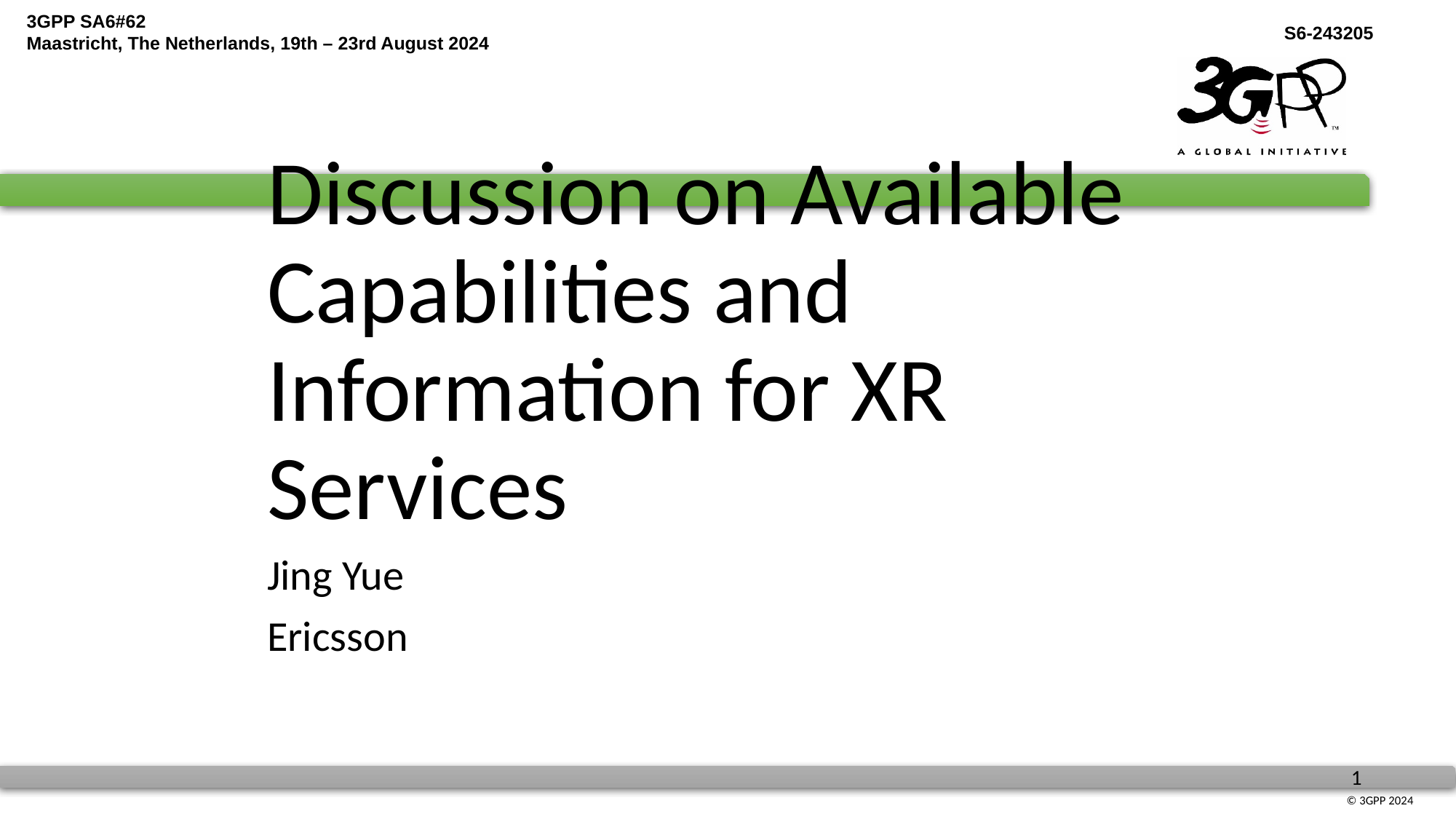

# Discussion on Available Capabilities and Information for XR Services
Jing Yue
Ericsson